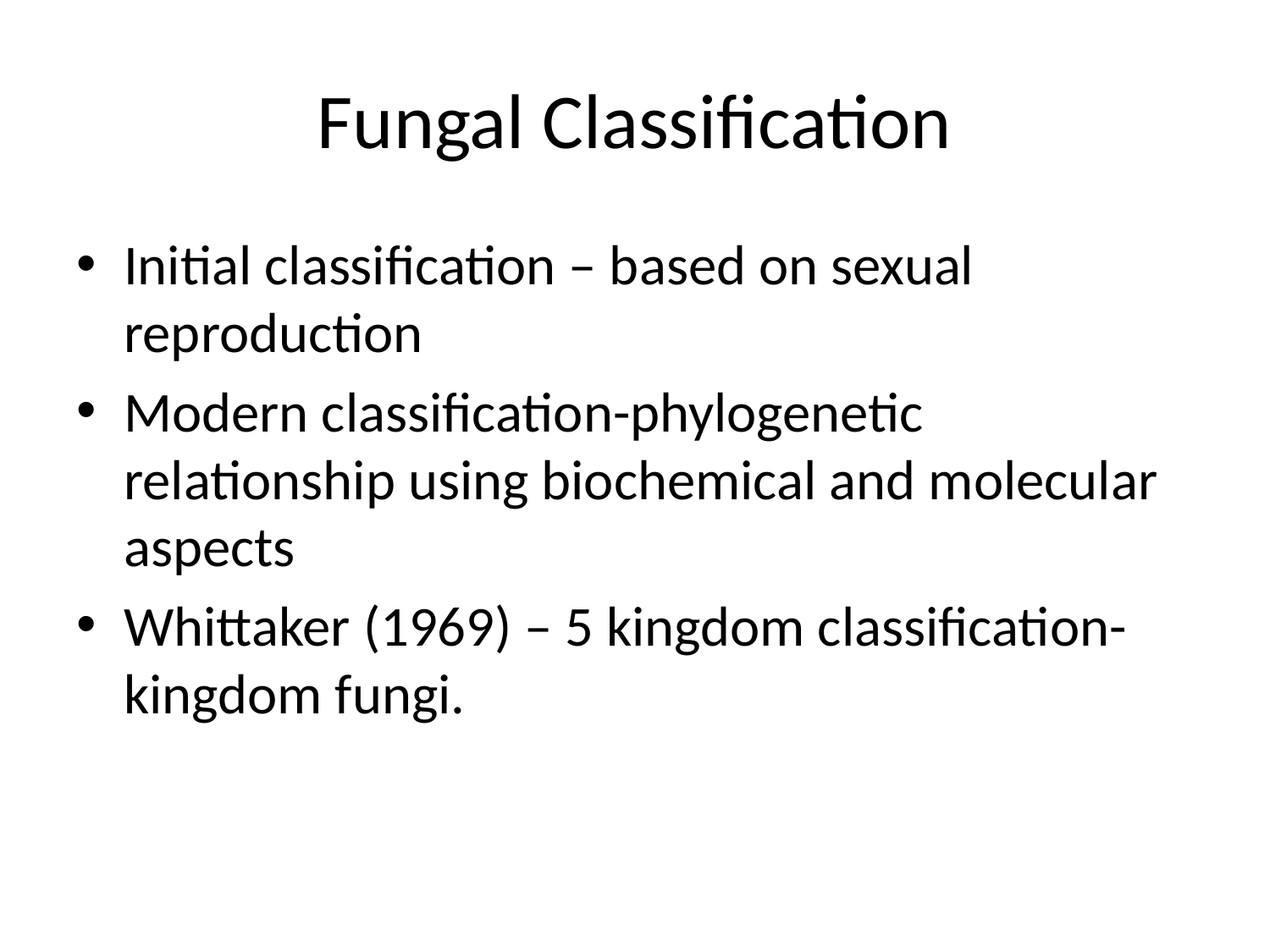

# Fungal Classification
Initial classification – based on sexual reproduction
Modern classification-phylogenetic relationship using biochemical and molecular aspects
Whittaker (1969) – 5 kingdom classification- kingdom fungi.